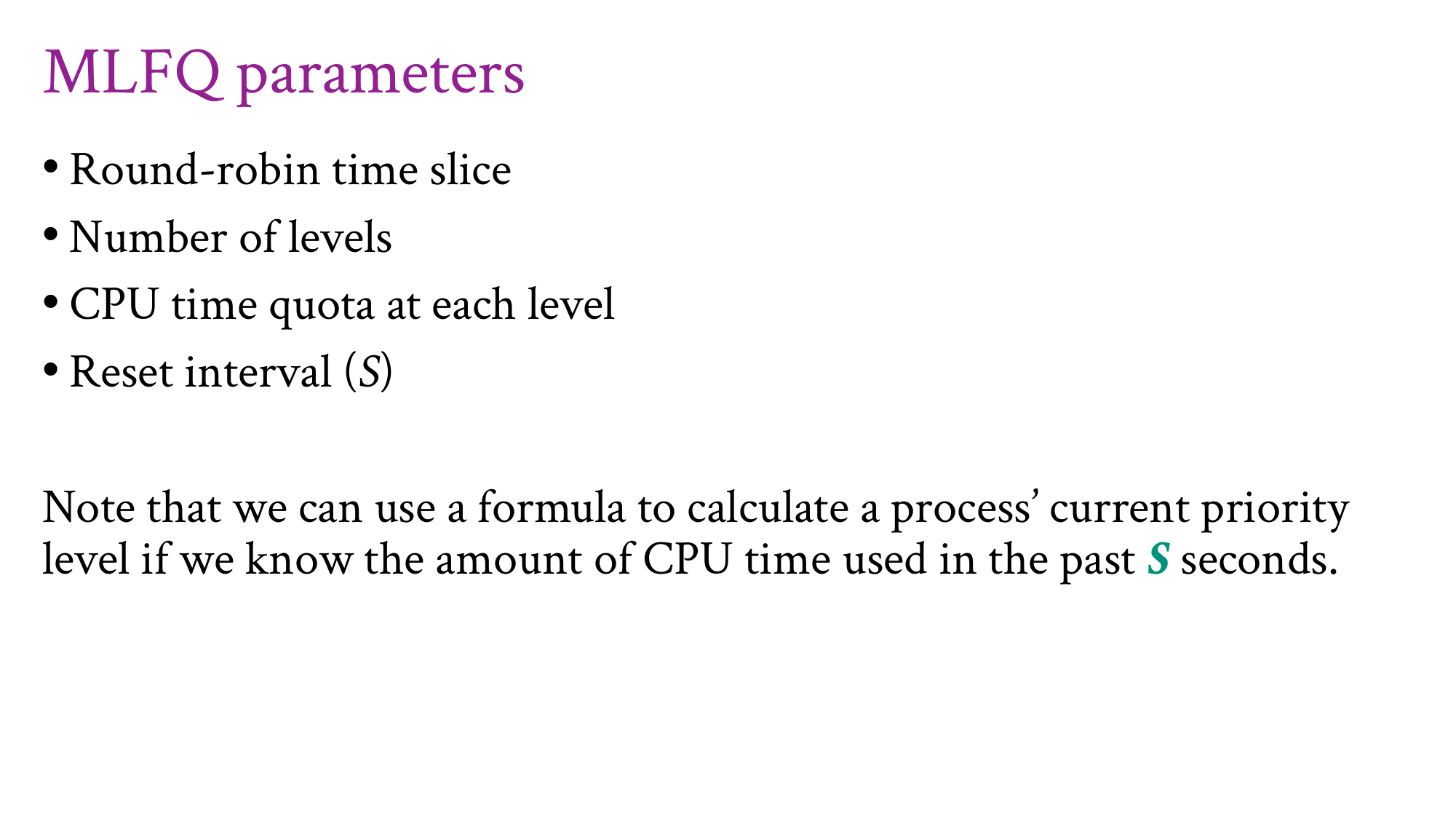

# MLFQ parameters
Round-robin time slice
Number of levels
CPU time quota at each level
Reset interval (S)

Note that we can use a formula to calculate a process’ current priority level if we know the amount of CPU time used in the past S seconds.